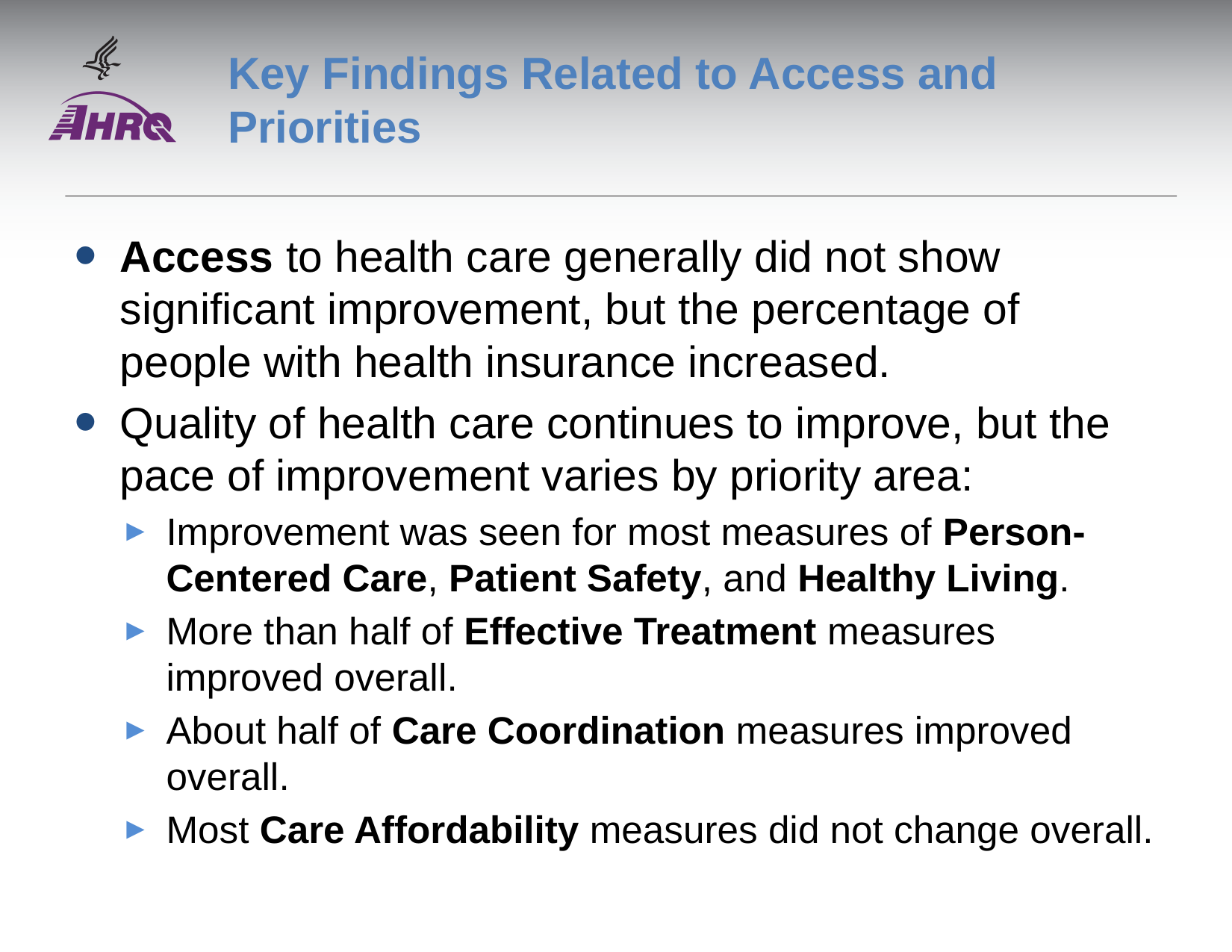

# Key Findings Related to Access and Priorities
Access to health care generally did not show significant improvement, but the percentage of people with health insurance increased.
Quality of health care continues to improve, but the pace of improvement varies by priority area:
Improvement was seen for most measures of Person-Centered Care, Patient Safety, and Healthy Living.
More than half of Effective Treatment measures improved overall.
About half of Care Coordination measures improved overall.
Most Care Affordability measures did not change overall.